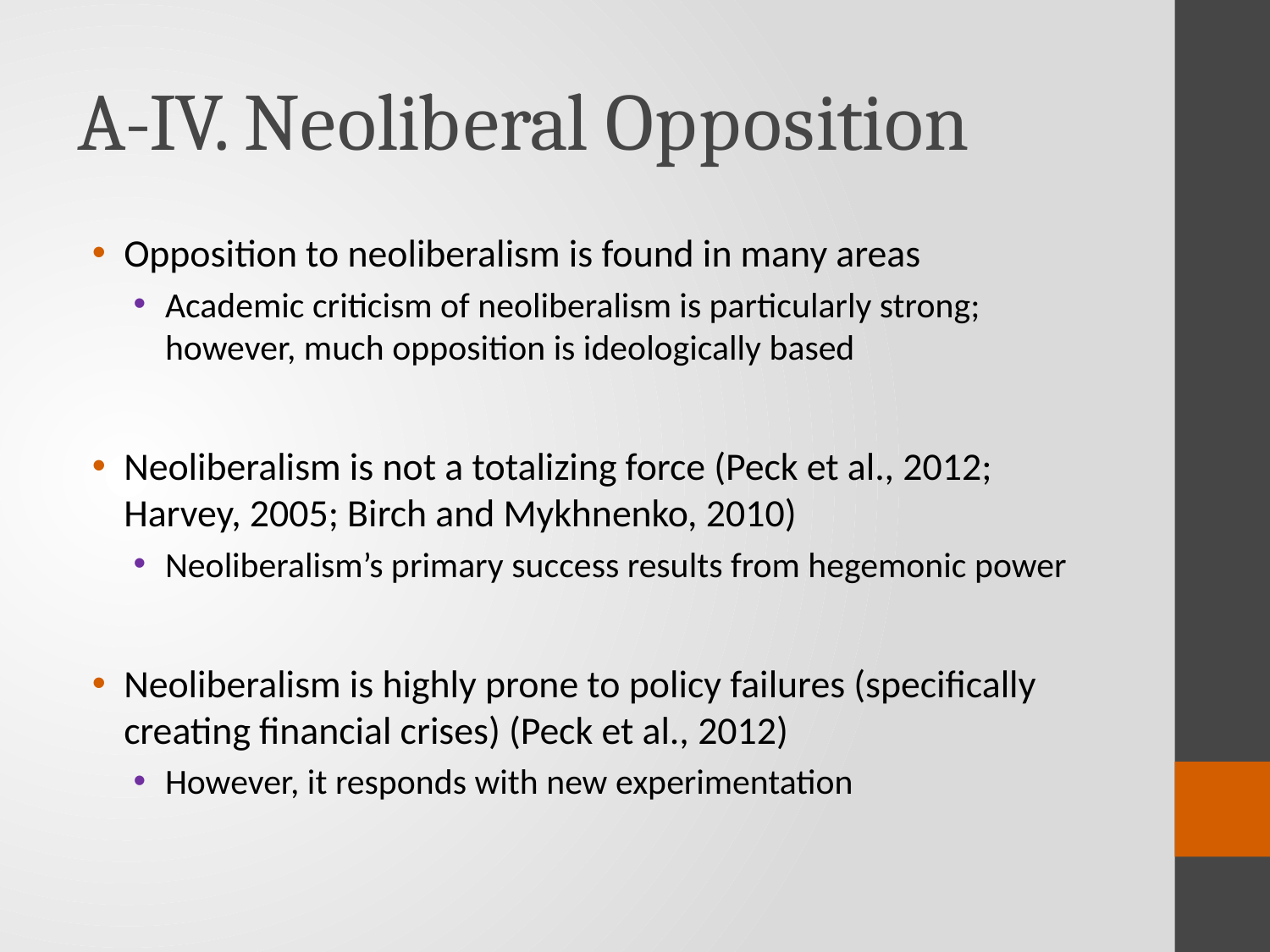

# A-IV. Neoliberal Opposition
Opposition to neoliberalism is found in many areas
Academic criticism of neoliberalism is particularly strong; however, much opposition is ideologically based

Neoliberalism is not a totalizing force (Peck et al., 2012; Harvey, 2005; Birch and Mykhnenko, 2010)
Neoliberalism’s primary success results from hegemonic power

Neoliberalism is highly prone to policy failures (specifically creating financial crises) (Peck et al., 2012)
However, it responds with new experimentation